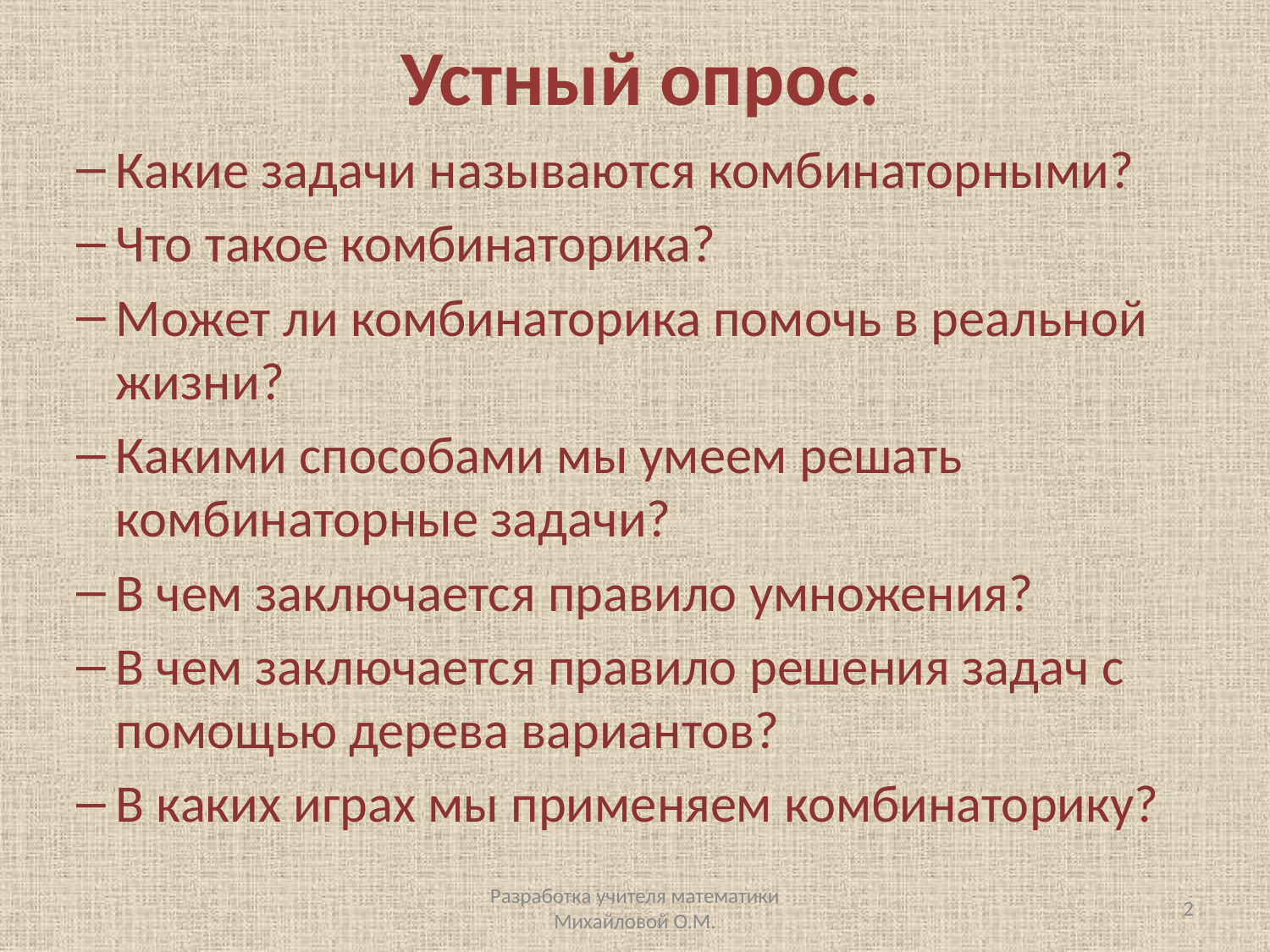

# Устный опрос.
Какие задачи называются комбинаторными?
Что такое комбинаторика?
Может ли комбинаторика помочь в реальной жизни?
Какими способами мы умеем решать комбинаторные задачи?
В чем заключается правило умножения?
В чем заключается правило решения задач с помощью дерева вариантов?
В каких играх мы применяем комбинаторику?

Разработка учителя математики Михайловой О.М.
2